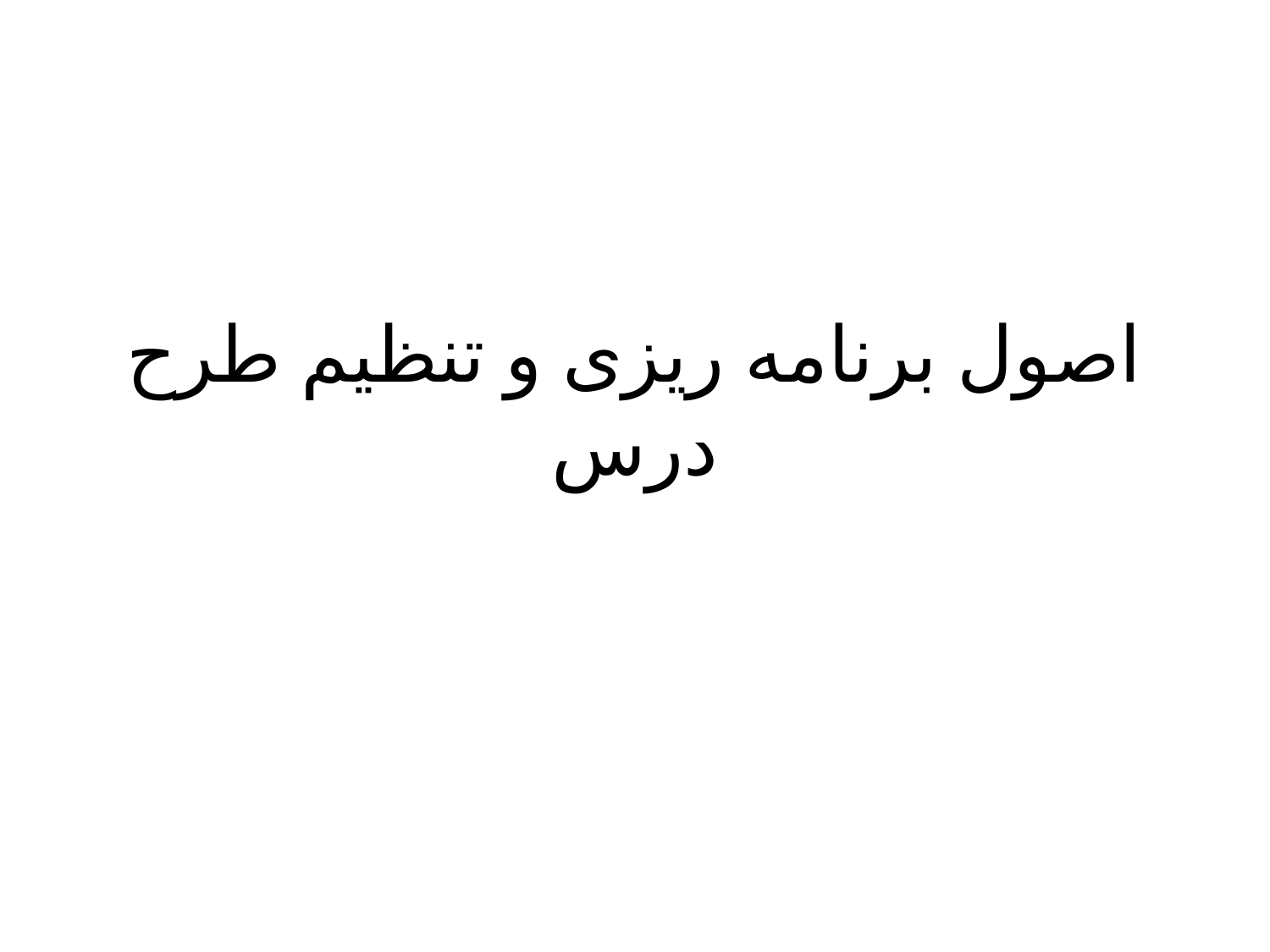

# اصول برنامه ریزی و تنظیم طرح درس